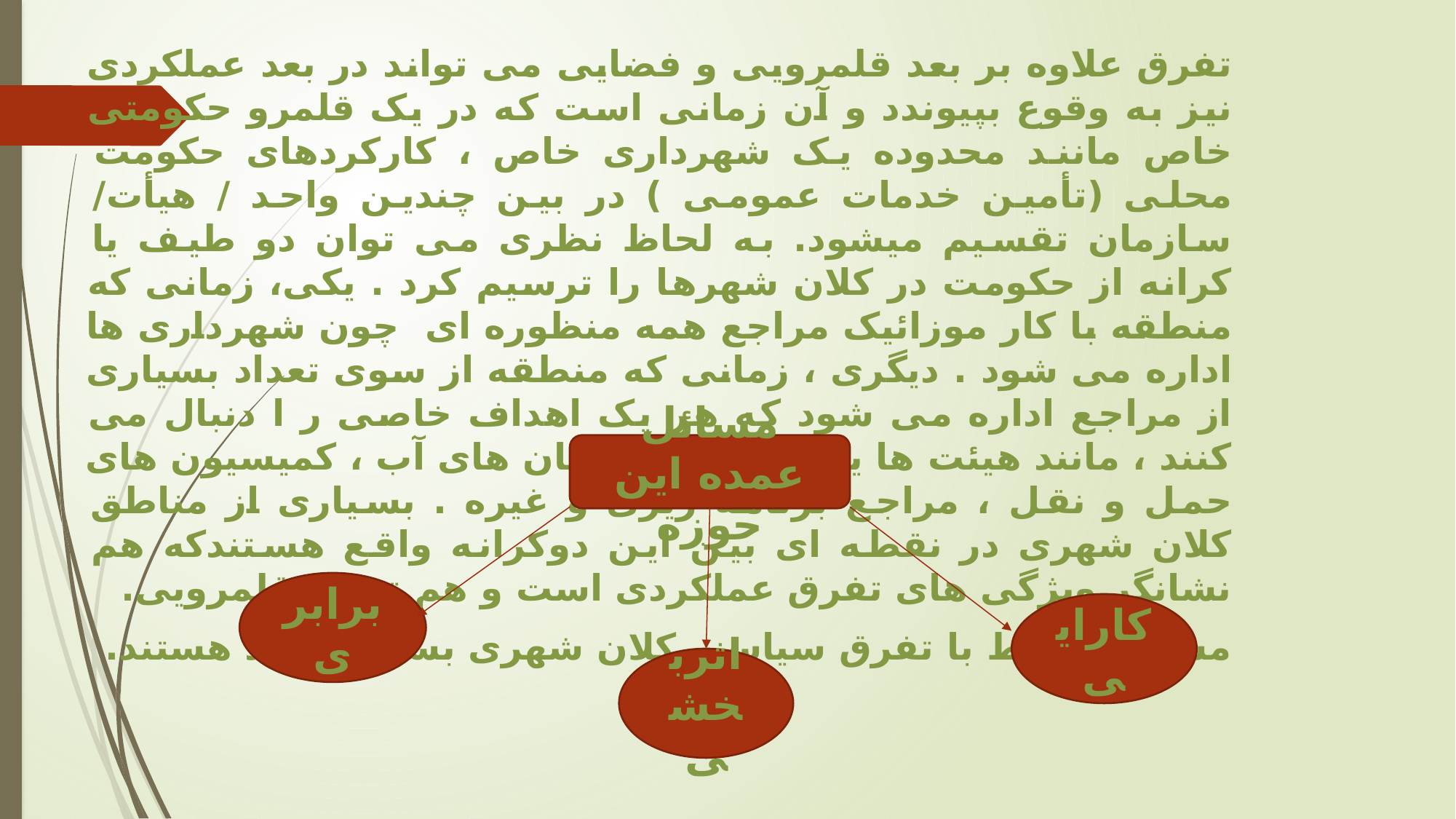

تفرق علاوه بر بعد قلمرویی و فضایی می تواند در بعد عملکردی نیز به وقوع بپیوندد و آن زمانی است که در یک قلمرو حکومتی خاص مانند محدوده یک شهرداری خاص ، کارکردهای حکومت محلی (تأمین خدمات عمومی ) در بین چندین واحد / هیأت/ سازمان تقسیم میشود. به لحاظ نظری می توان دو طیف یا کرانه از حکومت در کلان شهرها را ترسیم کرد . یکی، زمانی که منطقه با کار موزائیک مراجع همه منظوره ای  چون شهرداری ها اداره می شود . دیگری ، زمانی که منطقه از سوی تعداد بسیاری از مراجع اداره می شود که هر یک اهداف خاصی ر ا دنبال می کنند ، مانند هیئت ها یا ادارات و سازمان های آب ، کمیسیون های حمل و نقل ، مراجع برنامه ریزی و غیره . بسیاری از مناطق کلان شهری در نقطه ای بین این دوکرانه واقع هستندکه هم نشانگر ویژگی های تفرق عملکردی است و هم تفرق قلمرویی.
مسائل مرتبط با تفرق سیاسی کلان شهری بسیار متعدد هستند.
مسائل عمده این حوزه
برابری
کارایی
اثربخشی